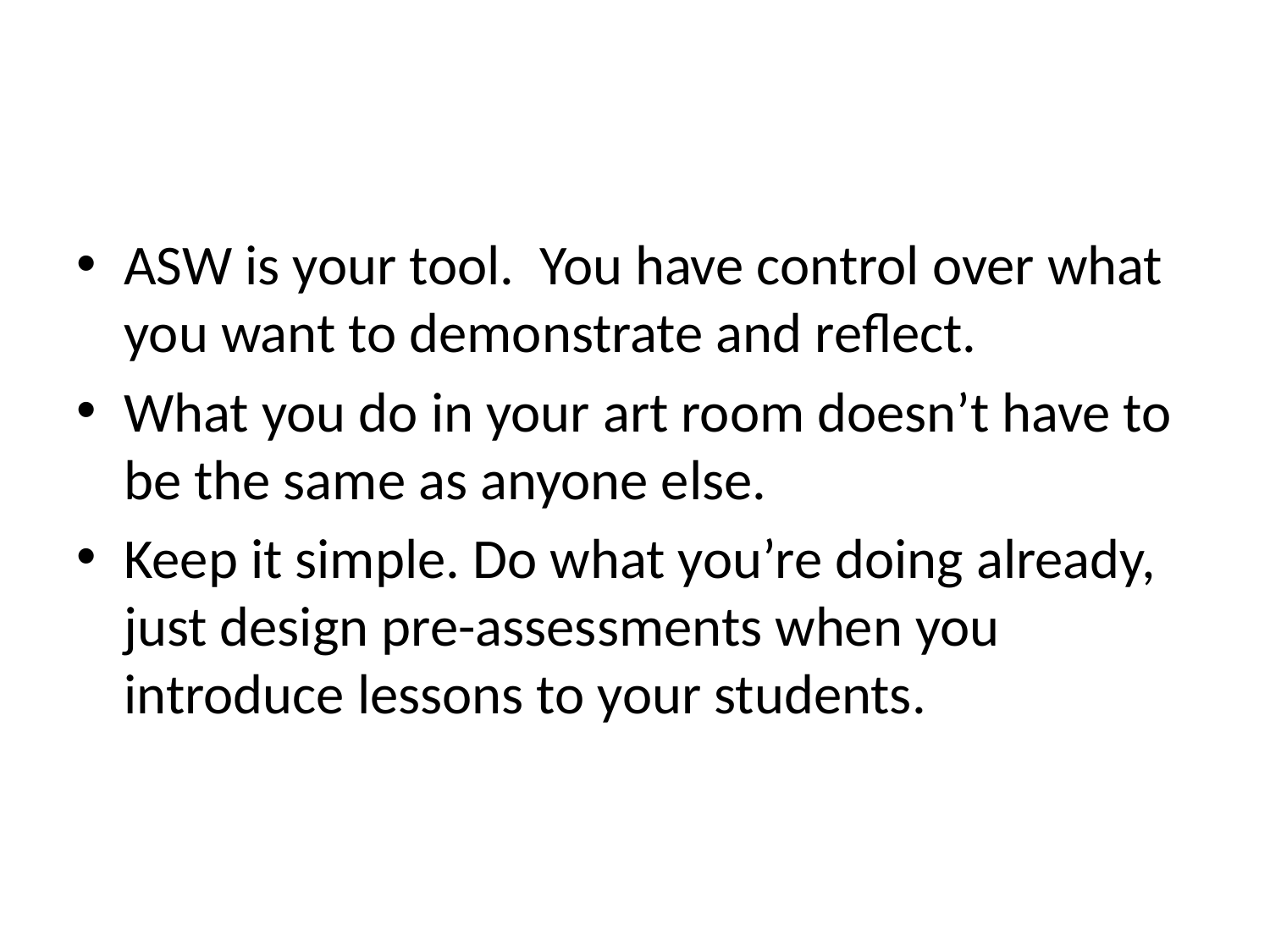

#
ASW is your tool.  You have control over what you want to demonstrate and reflect.
What you do in your art room doesn’t have to be the same as anyone else.
Keep it simple. Do what you’re doing already, just design pre-assessments when you introduce lessons to your students.